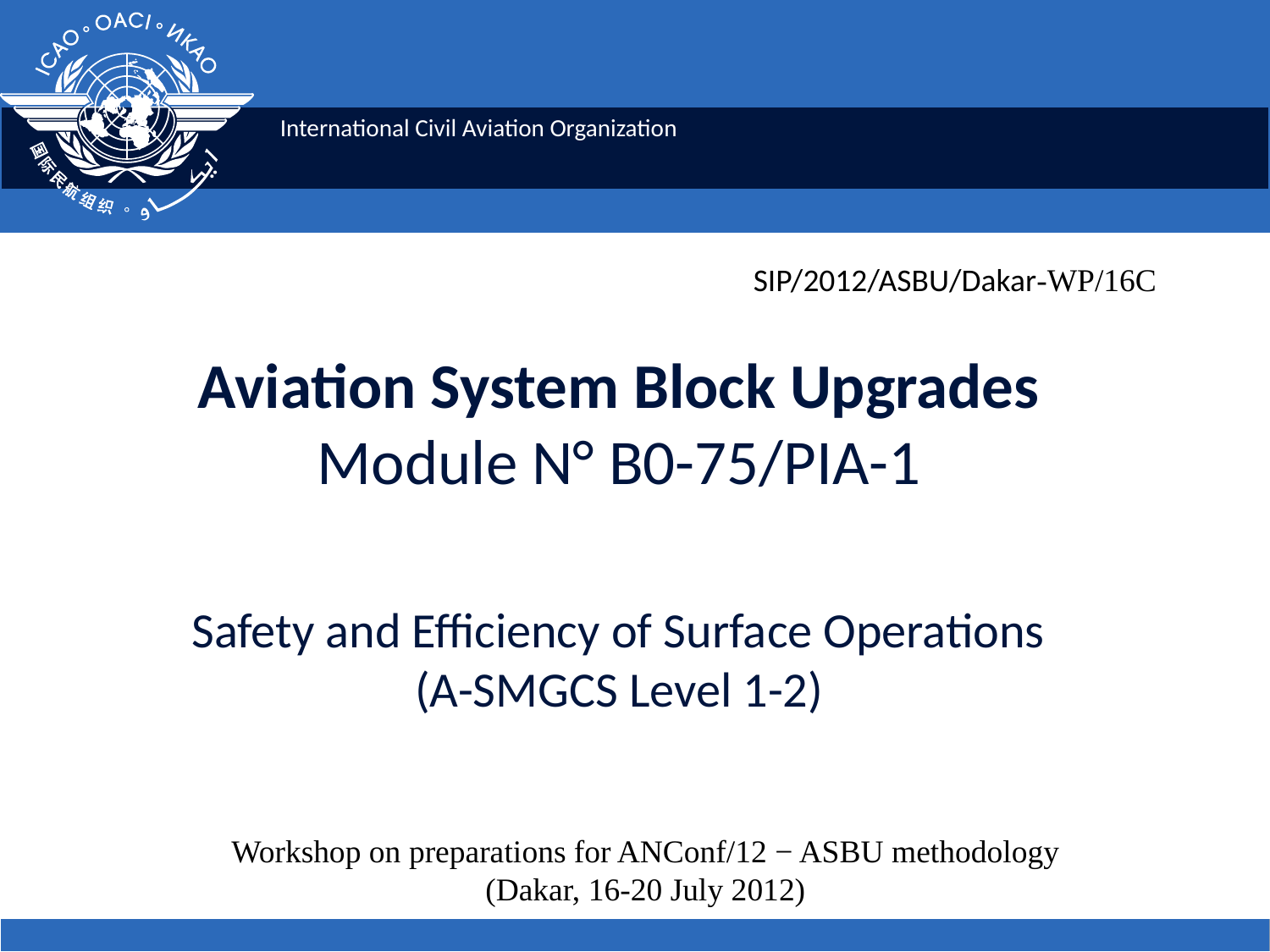

SIP/2012/ASBU/Dakar-WP/16C
# Aviation System Block Upgrades Module N° B0-75/PIA-1 Safety and Efficiency of Surface Operations (A-SMGCS Level 1-2)
Workshop on preparations for ANConf/12 − ASBU methodology
(Dakar, 16-20 July 2012)